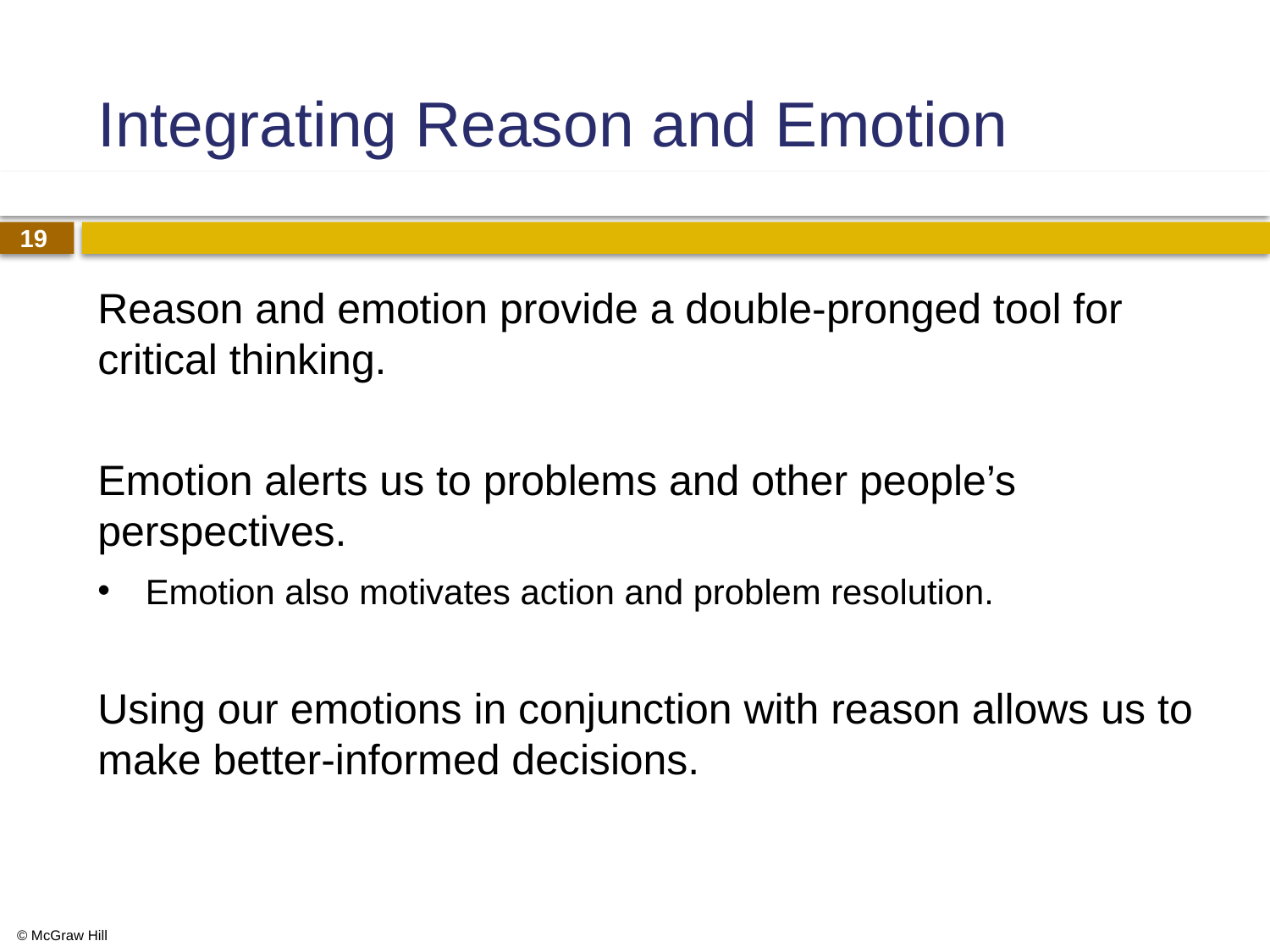

# Integrating Reason and Emotion
Reason and emotion provide a double-pronged tool for critical thinking.

Emotion alerts us to problems and other people’s perspectives.
Emotion also motivates action and problem resolution.

Using our emotions in conjunction with reason allows us to make better-informed decisions.